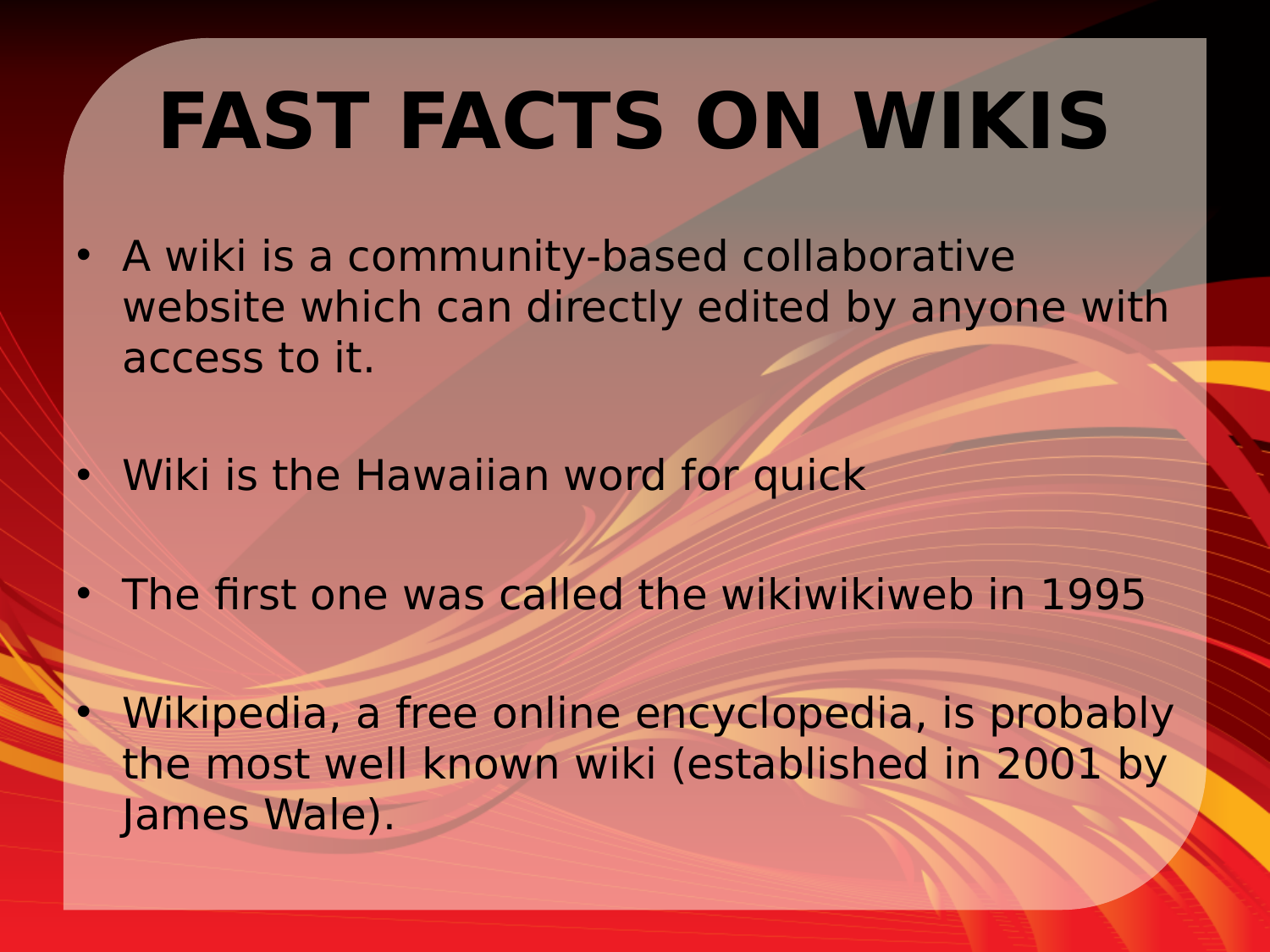

# FAST FACTS ON WIKIS
A wiki is a community-based collaborative website which can directly edited by anyone with access to it.

Wiki is the Hawaiian word for quick

The first one was called the wikiwikiweb in 1995

Wikipedia, a free online encyclopedia, is probably the most well known wiki (established in 2001 by James Wale).